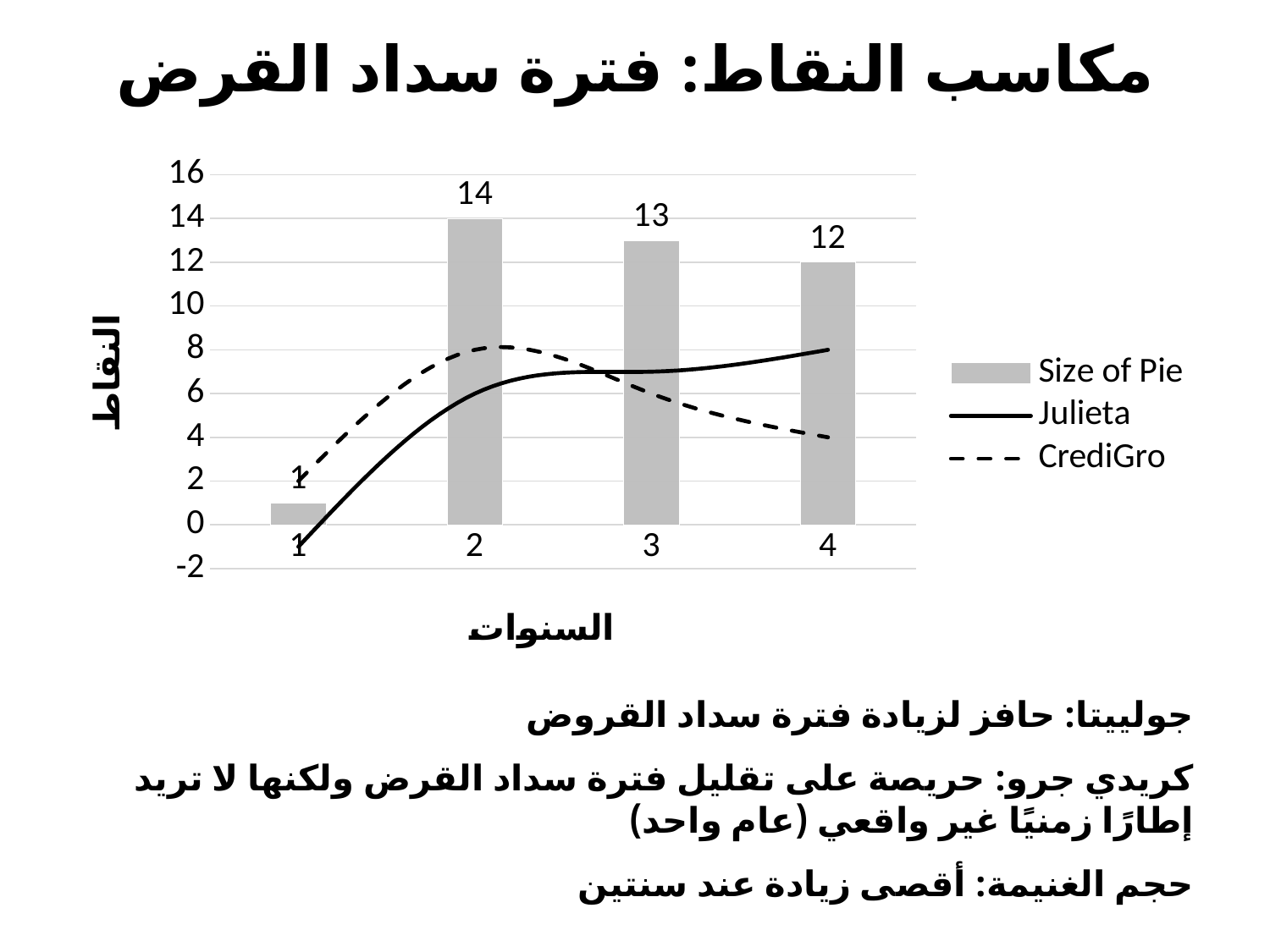

# مكاسب النقاط: فترة سداد القرض

### Chart

| Category | Size of Pie | Julieta | CrediGro |
|---|---|---|---|
| 1 | 1.0 | -1.0 | 2.0 |
| 2 | 14.0 | 6.0 | 8.0 |
| 3 | 13.0 | 7.0 | 6.0 |
| 4 | 12.0 | 8.0 | 4.0 |
جولييتا: حافز لزيادة فترة سداد القروض

كريدي جرو: حريصة على تقليل فترة سداد القرض ولكنها لا تريد إطارًا زمنيًا غير واقعي (عام واحد)

حجم الغنيمة: أقصى زيادة عند سنتين